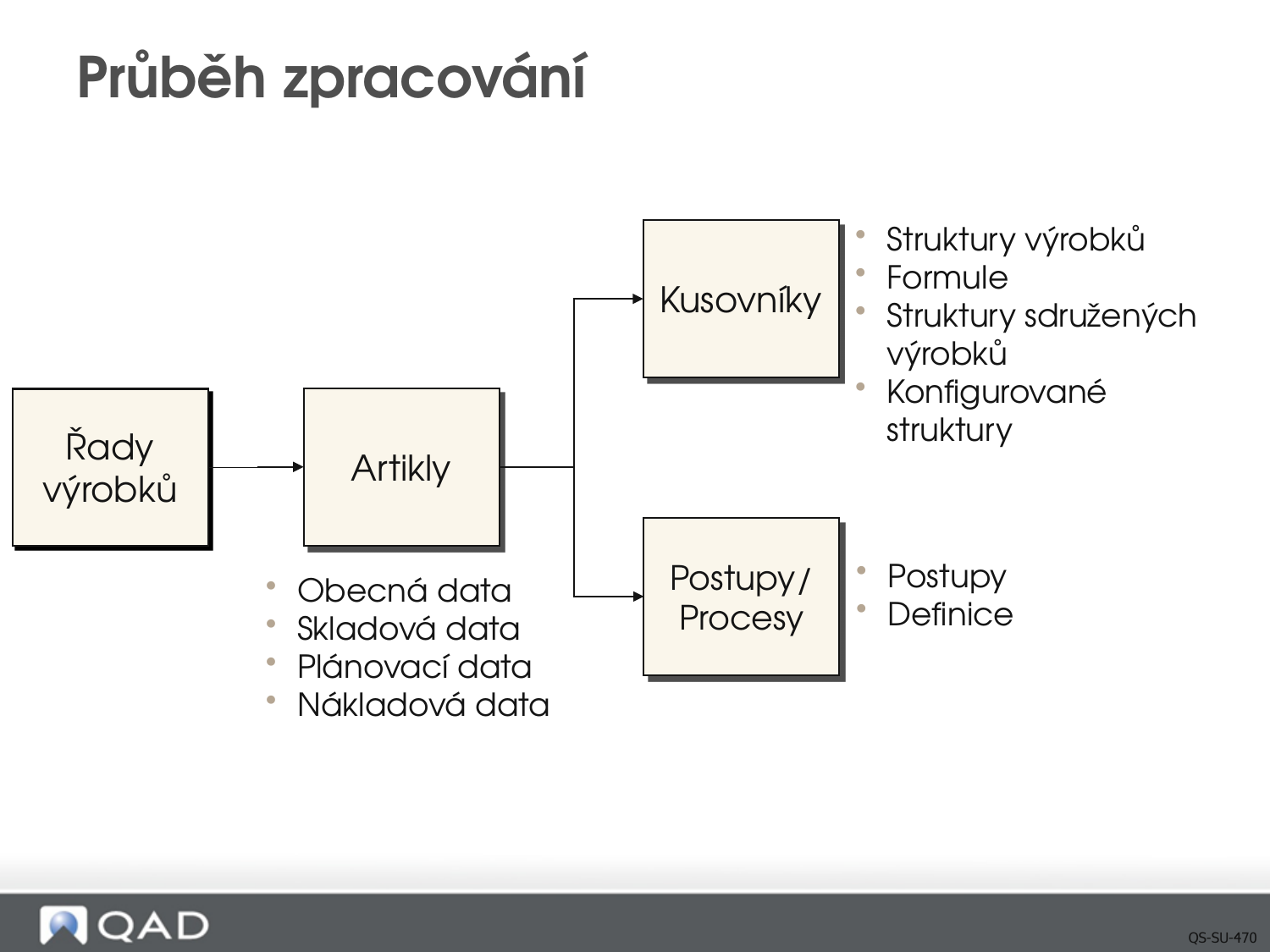

# Průběh zpracování
Struktury výrobků
Formule
Struktury sdružených
výrobků
Konfigurované
struktury
Kusovníky
Artikly
Řady
výrobků
Postupy/
Procesy
Postupy
Definice
Obecná data
Skladová data
Plánovací data
Nákladová data
QS-SU-470